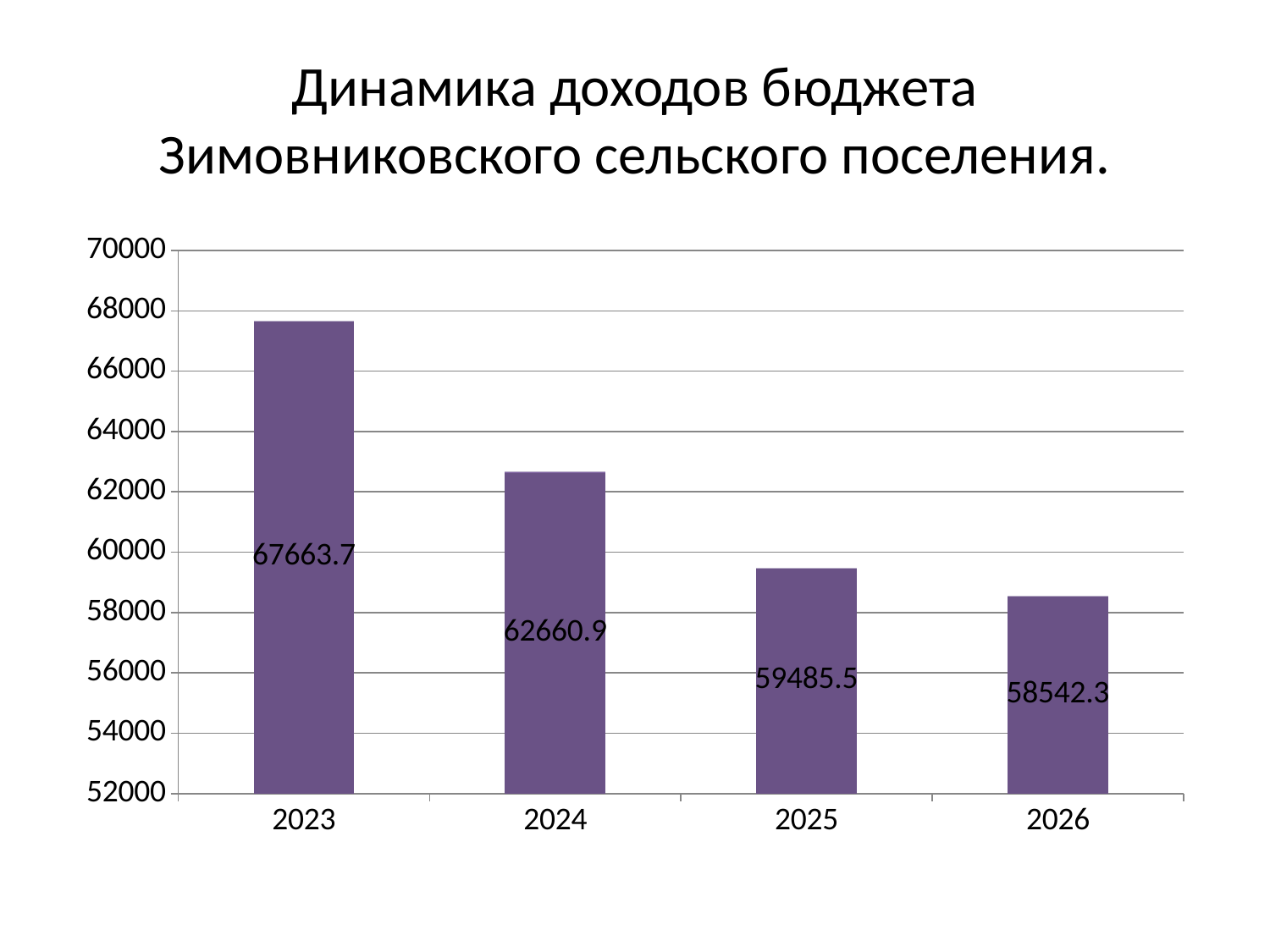

# Динамика доходов бюджета Зимовниковского сельского поселения.

### Chart

| Category | Ряд 1 | Ряд 2 | Ряд 3 |
|---|---|---|---|
| 2023 | 67663.7 | 2.4 | 2.0 |
| 2024 | 62660.9 | 4.4 | 2.0 |
| 2025 | 59485.5 | 1.8 | 3.0 |
| 2026 | 58542.3 | 2.8 | 5.0 |